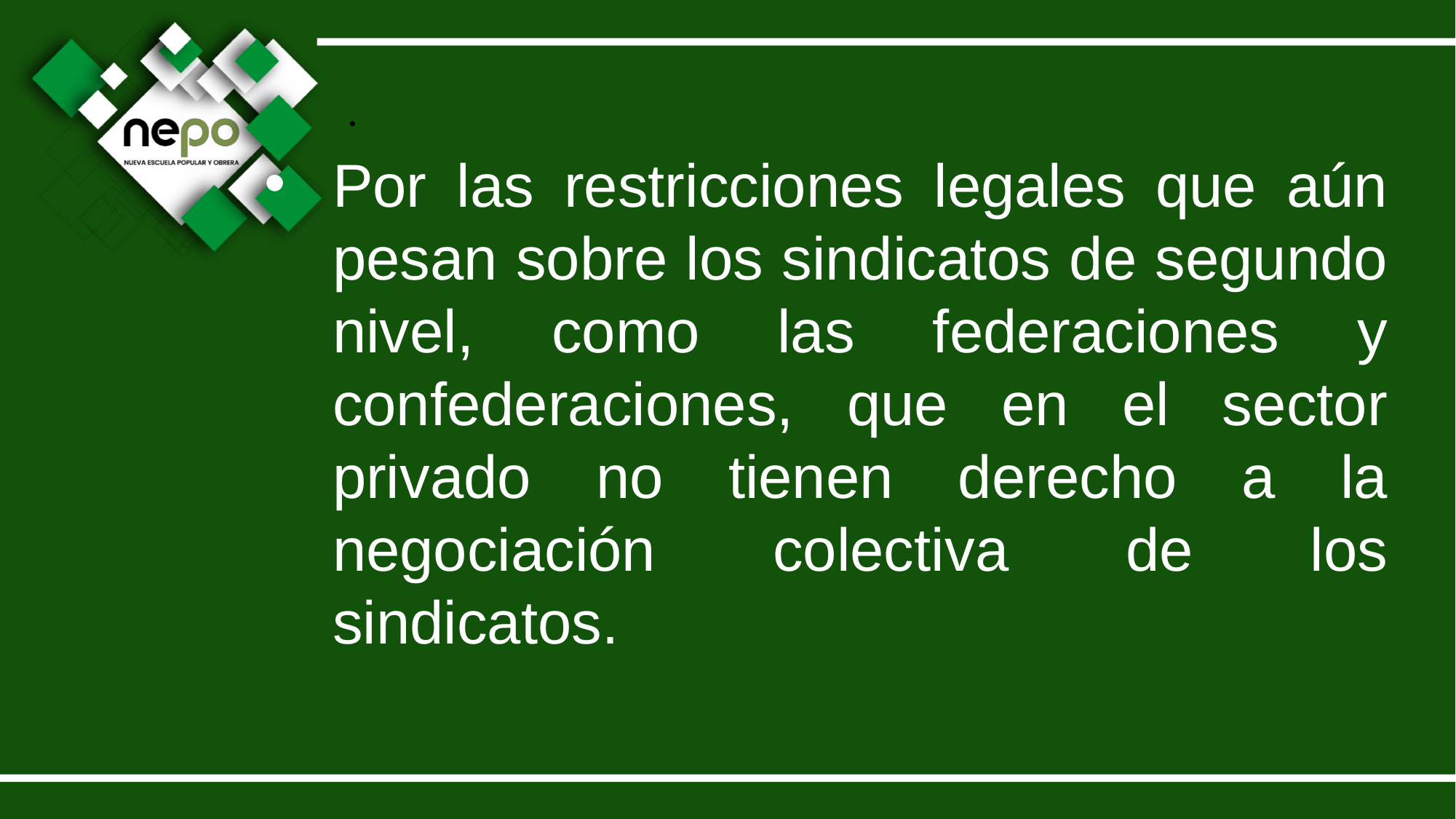

.
Por las restricciones legales que aún pesan sobre los sindicatos de segundo nivel, como las federaciones y confederaciones, que en el sector privado no tienen derecho a la negociación colectiva de los sindicatos.